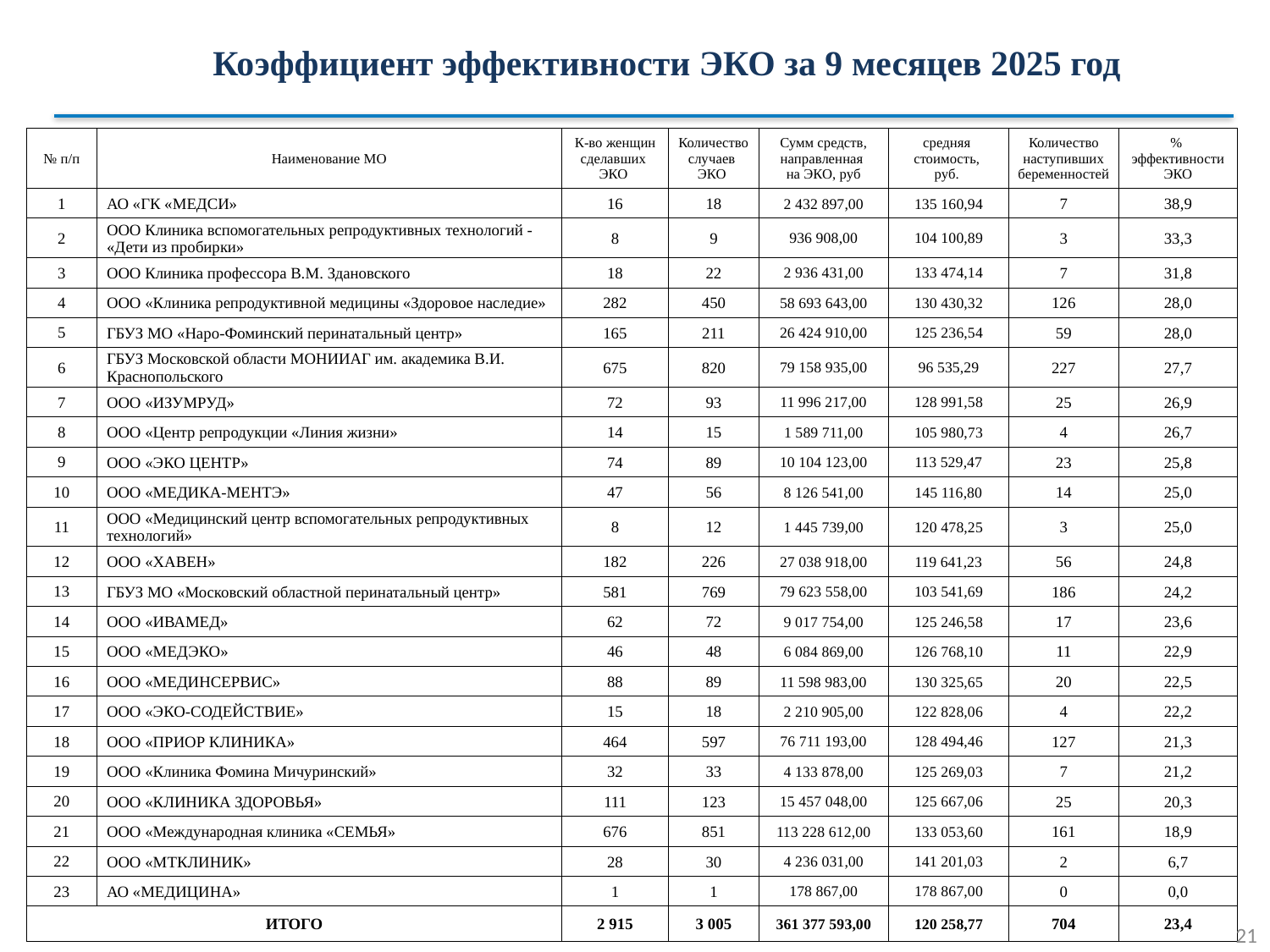

Коэффициент эффективности ЭКО за 9 месяцев 2025 год
| № п/п | Наименование МО | К-во женщин сделавших ЭКО | Количество случаев ЭКО | Сумм средств, направленная на ЭКО, руб | средняя стоимость, руб. | Количество наступивших беременностей | % эффективности ЭКО |
| --- | --- | --- | --- | --- | --- | --- | --- |
| 1 | АО «ГК «МЕДСИ» | 16 | 18 | 2 432 897,00 | 135 160,94 | 7 | 38,9 |
| 2 | ООО Клиника вспомогательных репродуктивных технологий - «Дети из пробирки» | 8 | 9 | 936 908,00 | 104 100,89 | 3 | 33,3 |
| 3 | ООО Клиника профессора В.М. Здановского | 18 | 22 | 2 936 431,00 | 133 474,14 | 7 | 31,8 |
| 4 | ООО «Клиника репродуктивной медицины «Здоровое наследие» | 282 | 450 | 58 693 643,00 | 130 430,32 | 126 | 28,0 |
| 5 | ГБУЗ МО «Наро-Фоминский перинатальный центр» | 165 | 211 | 26 424 910,00 | 125 236,54 | 59 | 28,0 |
| 6 | ГБУЗ Московской области МОНИИАГ им. академика В.И. Краснопольского | 675 | 820 | 79 158 935,00 | 96 535,29 | 227 | 27,7 |
| 7 | ООО «ИЗУМРУД» | 72 | 93 | 11 996 217,00 | 128 991,58 | 25 | 26,9 |
| 8 | ООО «Центр репродукции «Линия жизни» | 14 | 15 | 1 589 711,00 | 105 980,73 | 4 | 26,7 |
| 9 | ООО «ЭКО ЦЕНТР» | 74 | 89 | 10 104 123,00 | 113 529,47 | 23 | 25,8 |
| 10 | ООО «МЕДИКА-МЕНТЭ» | 47 | 56 | 8 126 541,00 | 145 116,80 | 14 | 25,0 |
| 11 | ООО «Медицинский центр вспомогательных репродуктивных технологий» | 8 | 12 | 1 445 739,00 | 120 478,25 | 3 | 25,0 |
| 12 | ООО «ХАВЕН» | 182 | 226 | 27 038 918,00 | 119 641,23 | 56 | 24,8 |
| 13 | ГБУЗ МО «Московский областной перинатальный центр» | 581 | 769 | 79 623 558,00 | 103 541,69 | 186 | 24,2 |
| 14 | ООО «ИВАМЕД» | 62 | 72 | 9 017 754,00 | 125 246,58 | 17 | 23,6 |
| 15 | ООО «МЕДЭКО» | 46 | 48 | 6 084 869,00 | 126 768,10 | 11 | 22,9 |
| 16 | ООО «МЕДИНСЕРВИС» | 88 | 89 | 11 598 983,00 | 130 325,65 | 20 | 22,5 |
| 17 | ООО «ЭКО-СОДЕЙСТВИЕ» | 15 | 18 | 2 210 905,00 | 122 828,06 | 4 | 22,2 |
| 18 | ООО «ПРИОР КЛИНИКА» | 464 | 597 | 76 711 193,00 | 128 494,46 | 127 | 21,3 |
| 19 | ООО «Клиника Фомина Мичуринский» | 32 | 33 | 4 133 878,00 | 125 269,03 | 7 | 21,2 |
| 20 | ООО «КЛИНИКА ЗДОРОВЬЯ» | 111 | 123 | 15 457 048,00 | 125 667,06 | 25 | 20,3 |
| 21 | ООО «Международная клиника «СЕМЬЯ» | 676 | 851 | 113 228 612,00 | 133 053,60 | 161 | 18,9 |
| 22 | ООО «МТКЛИНИК» | 28 | 30 | 4 236 031,00 | 141 201,03 | 2 | 6,7 |
| 23 | АО «МЕДИЦИНА» | 1 | 1 | 178 867,00 | 178 867,00 | 0 | 0,0 |
| ИТОГО |  | 2 915 | 3 005 | 361 377 593,00 | 120 258,77 | 704 | 23,4 |
21